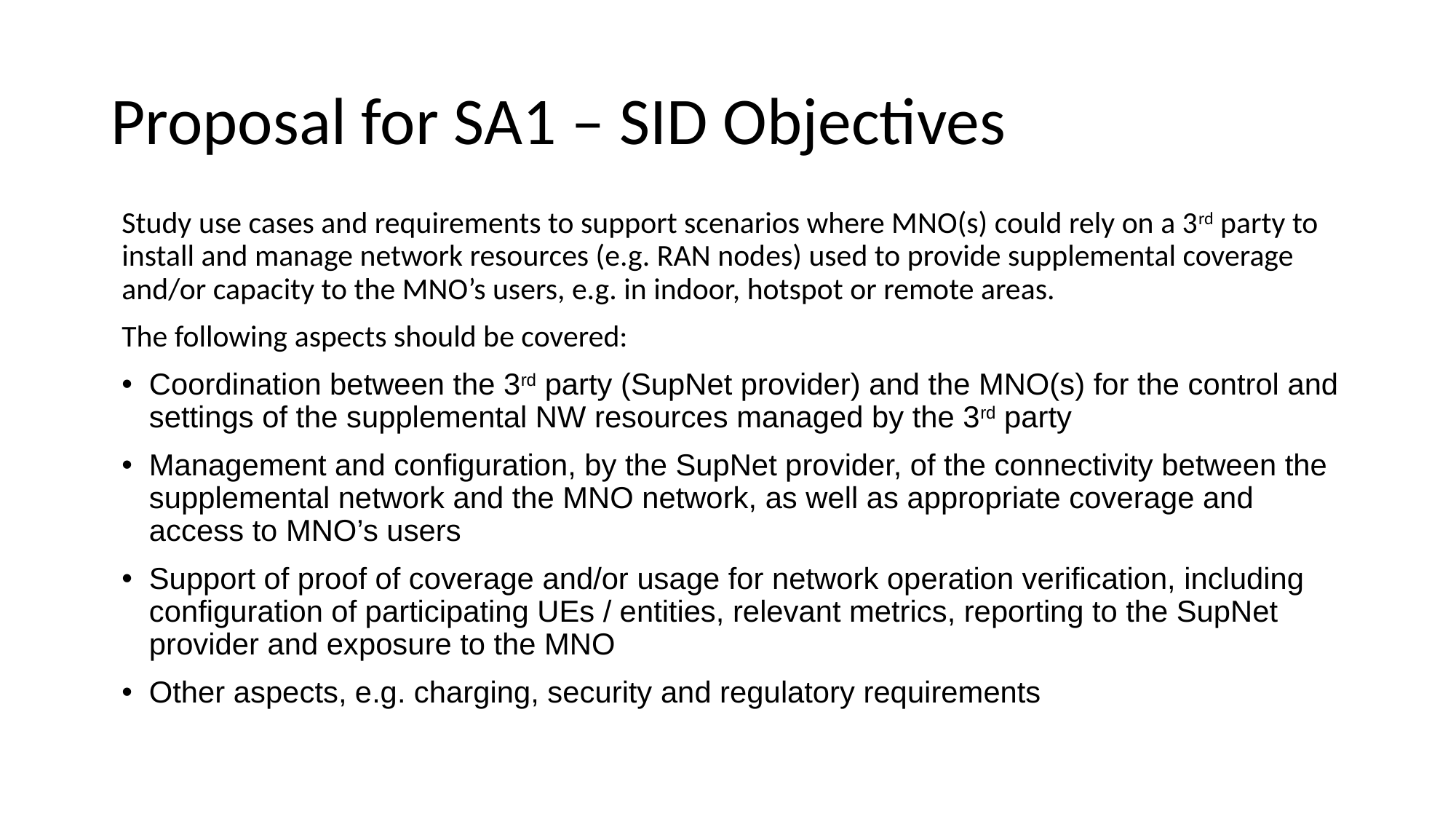

# Proposal for SA1 – SID Objectives
Study use cases and requirements to support scenarios where MNO(s) could rely on a 3rd party to install and manage network resources (e.g. RAN nodes) used to provide supplemental coverage and/or capacity to the MNO’s users, e.g. in indoor, hotspot or remote areas.
The following aspects should be covered:
Coordination between the 3rd party (SupNet provider) and the MNO(s) for the control and settings of the supplemental NW resources managed by the 3rd party
Management and configuration, by the SupNet provider, of the connectivity between the supplemental network and the MNO network, as well as appropriate coverage and access to MNO’s users
Support of proof of coverage and/or usage for network operation verification, including configuration of participating UEs / entities, relevant metrics, reporting to the SupNet provider and exposure to the MNO
Other aspects, e.g. charging, security and regulatory requirements